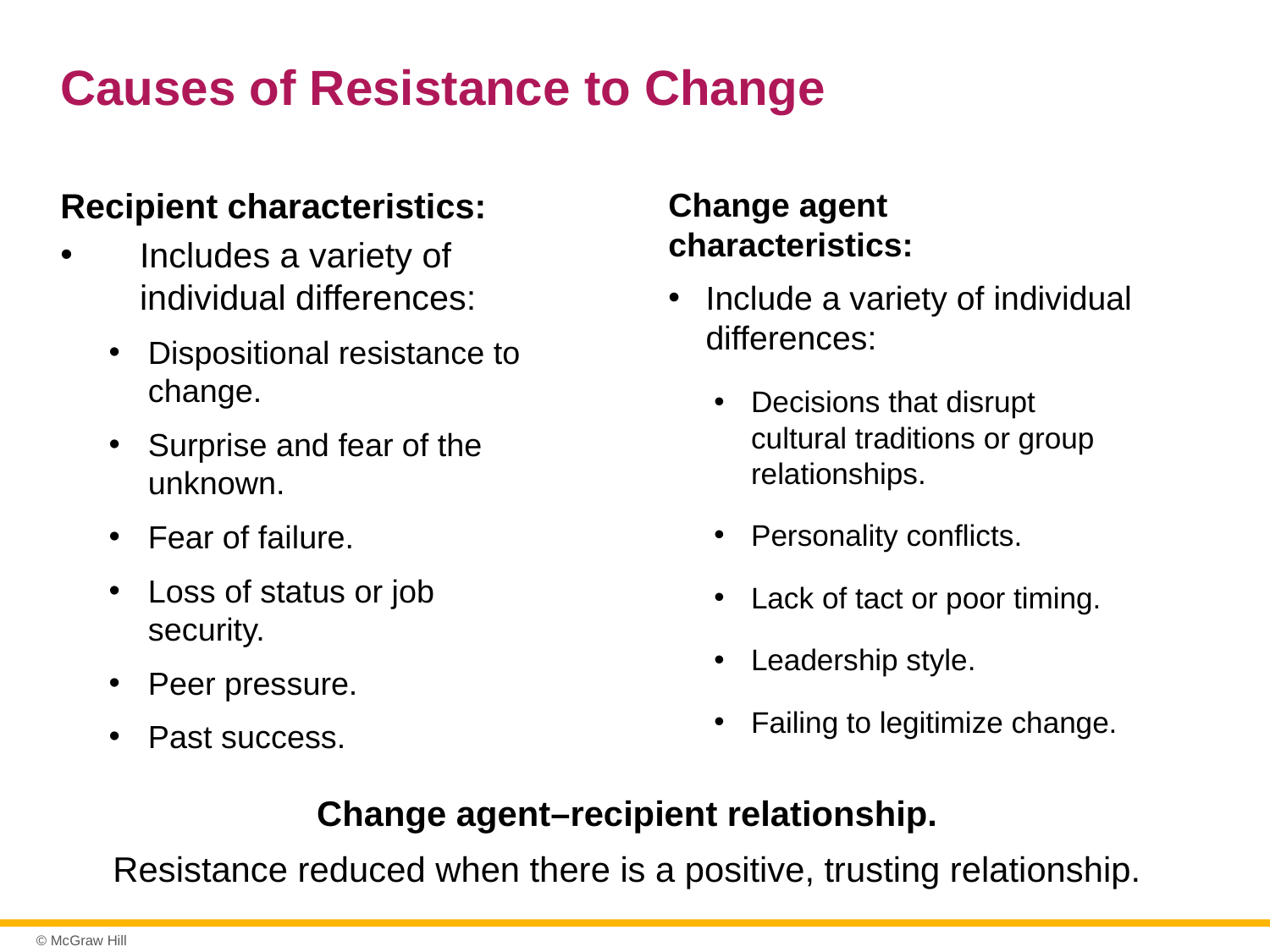

# Causes of Resistance to Change
Recipient characteristics:
Includes a variety of individual differences:
Dispositional resistance to change.
Surprise and fear of the unknown.
Fear of failure.
Loss of status or job security.
Peer pressure.
Past success.

Change agent characteristics:
Include a variety of individual differences:
Decisions that disrupt cultural traditions or group relationships.
Personality conflicts.
Lack of tact or poor timing.
Leadership style.
Failing to legitimize change.

Change agent–recipient relationship.
Resistance reduced when there is a positive, trusting relationship.